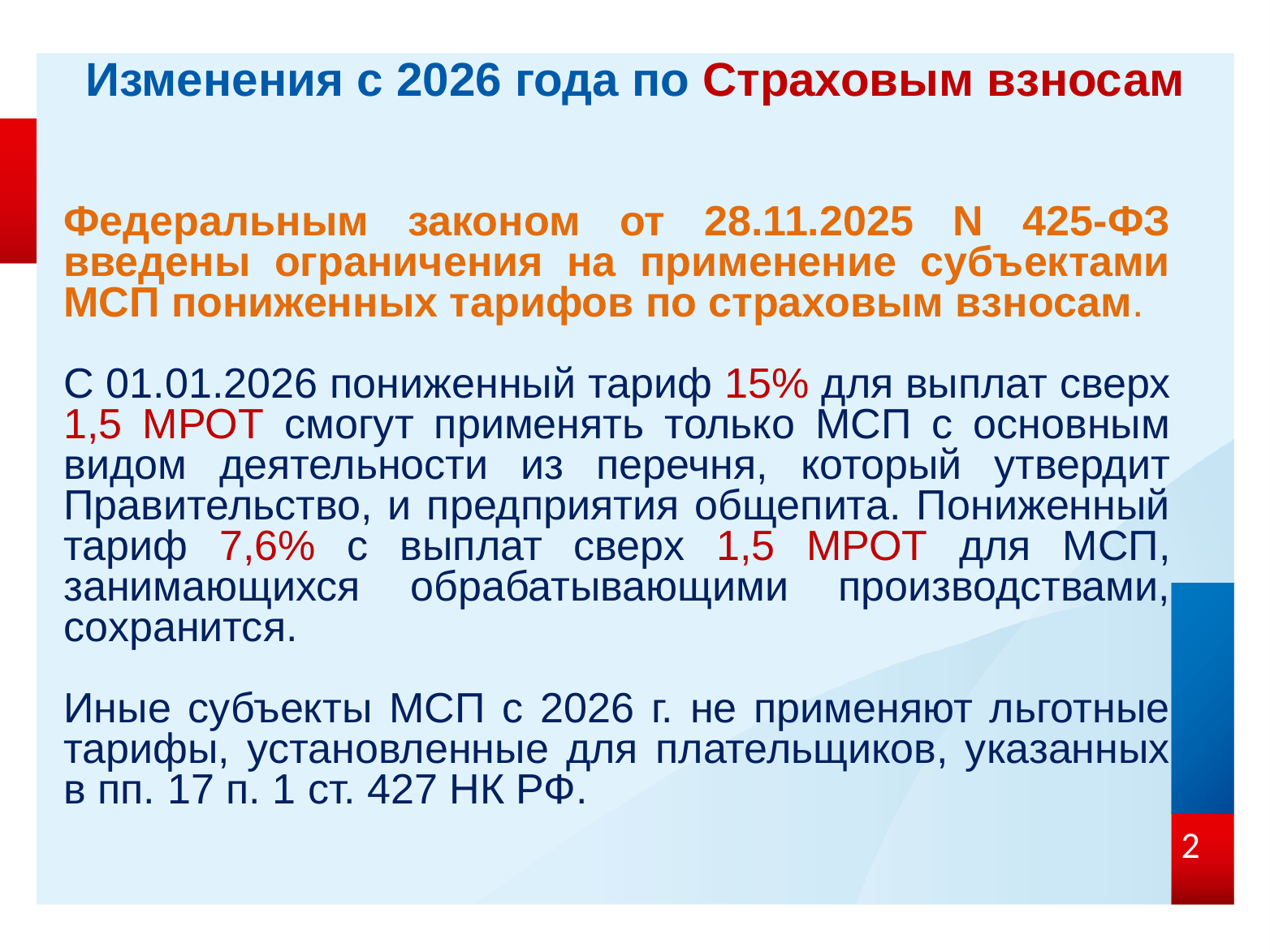

Изменения с 2026 года по Страховым взносам

Федеральным законом от 28.11.2025 N 425-ФЗ введены ограничения на применение субъектами МСП пониженных тарифов по страховым взносам.

С 01.01.2026 пониженный тариф 15% для выплат сверх 1,5 МРОТ смогут применять только МСП с основным видом деятельности из перечня, который утвердит Правительство, и предприятия общепита. Пониженный тариф 7,6% с выплат сверх 1,5 МРОТ для МСП, занимающихся обрабатывающими производствами, сохранится.

Иные субъекты МСП с 2026 г. не применяют льготные тарифы, установленные для плательщиков, указанных в пп. 17 п. 1 ст. 427 НК РФ.
2